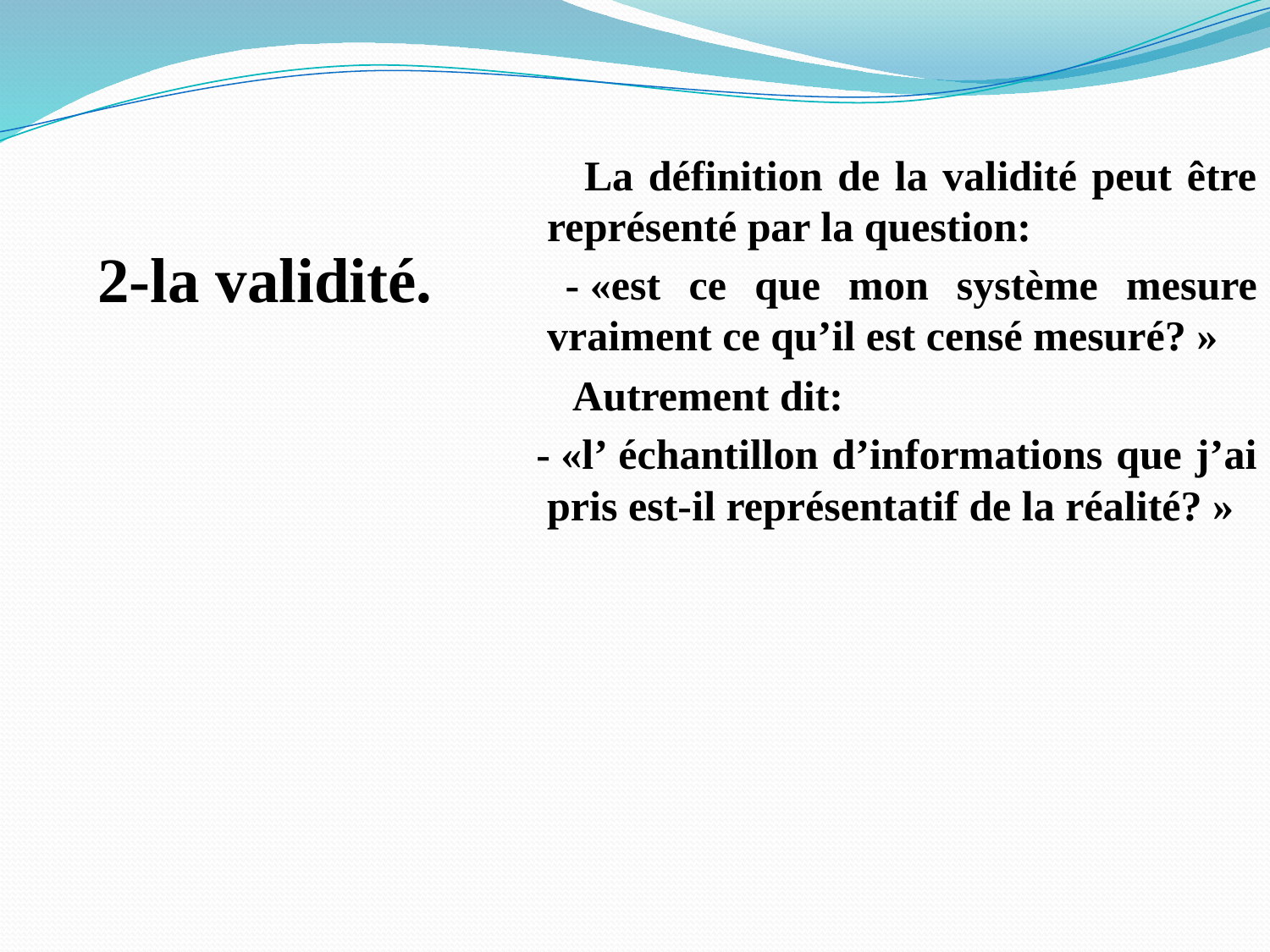

La définition de la validité peut être représenté par la question:
  - «est ce que mon système mesure vraiment ce qu’il est censé mesuré? »
      Autrement dit:
  - «l’ échantillon d’informations que j’ai pris est-il représentatif de la réalité? »
2-la validité.